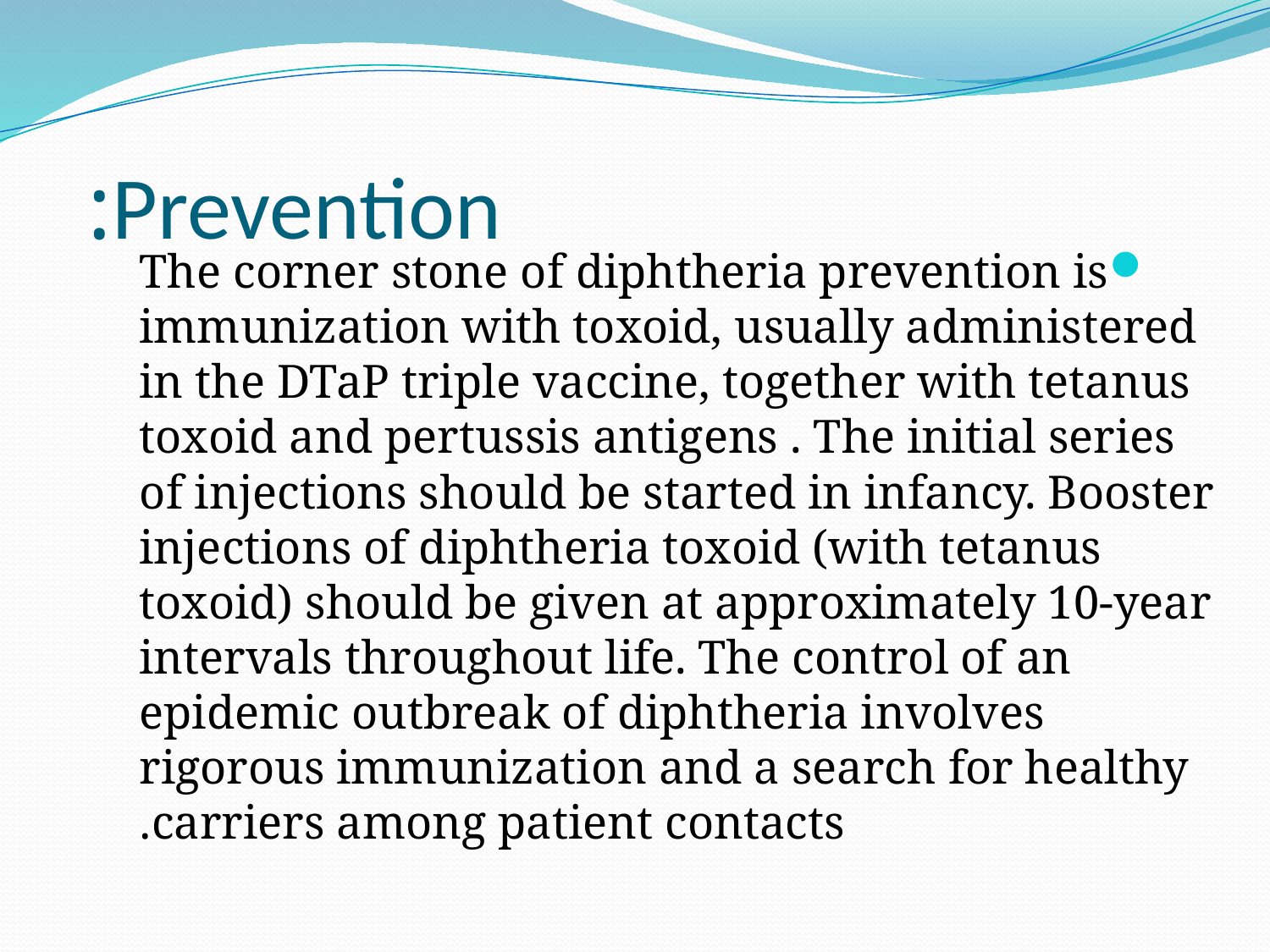

# Prevention:
The corner stone of diphtheria prevention is immunization with toxoid, usually administered in the DTaP triple vaccine, together with tetanus toxoid and pertussis antigens . The initial series of injections should be started in infancy. Booster injections of diphtheria toxoid (with tetanus toxoid) should be given at approximately 10-year intervals throughout life. The control of an epidemic outbreak of diphtheria involves rigorous immunization and a search for healthy carriers among patient contacts.